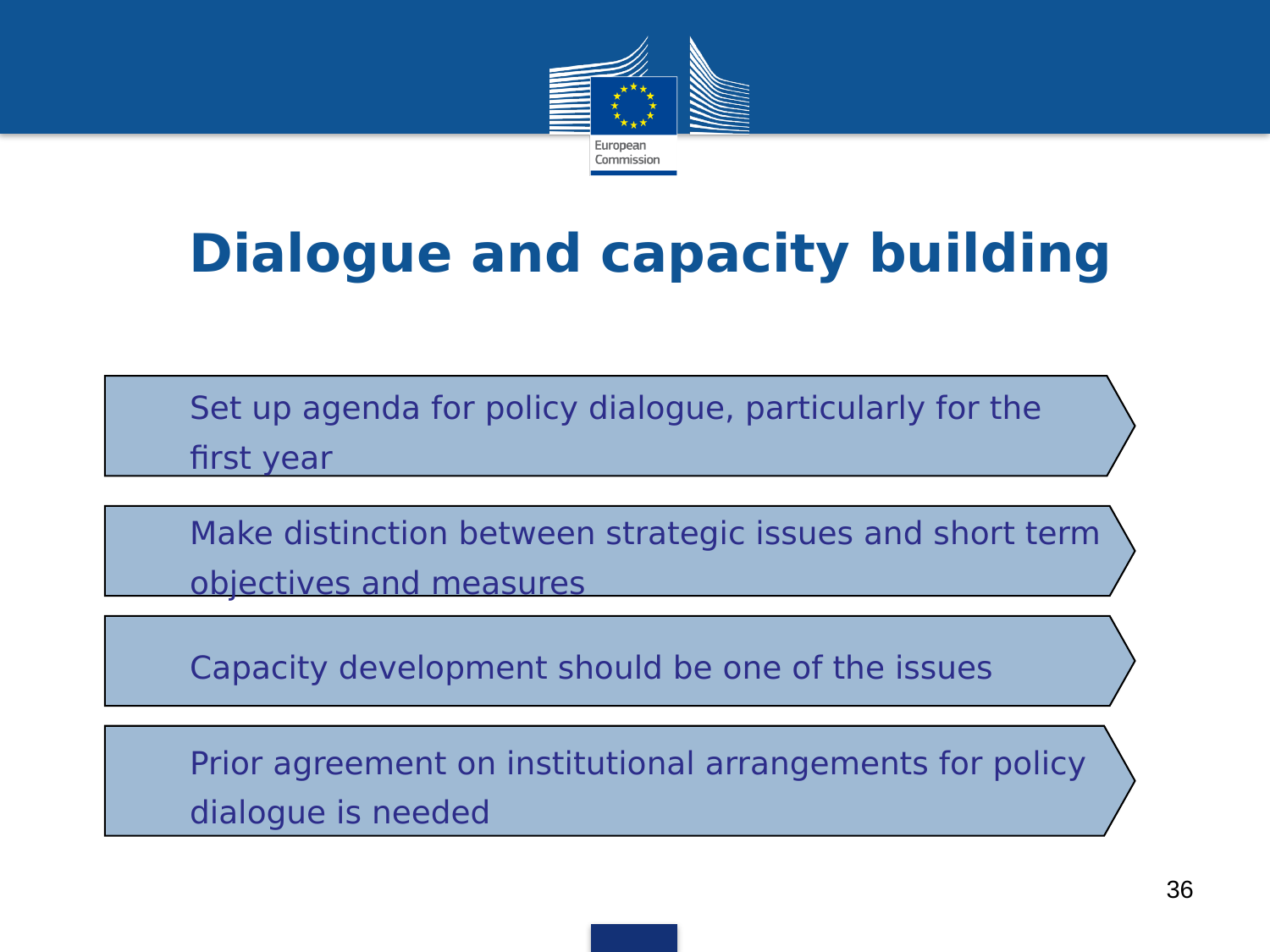

Running Head 12-Point Plain, Title Case
# Dialogue and capacity building
Set up agenda for policy dialogue, particularly for the first year
Make distinction between strategic issues and short term objectives and measures
Capacity development should be one of the issues
Prior agreement on institutional arrangements for policy dialogue is needed
36